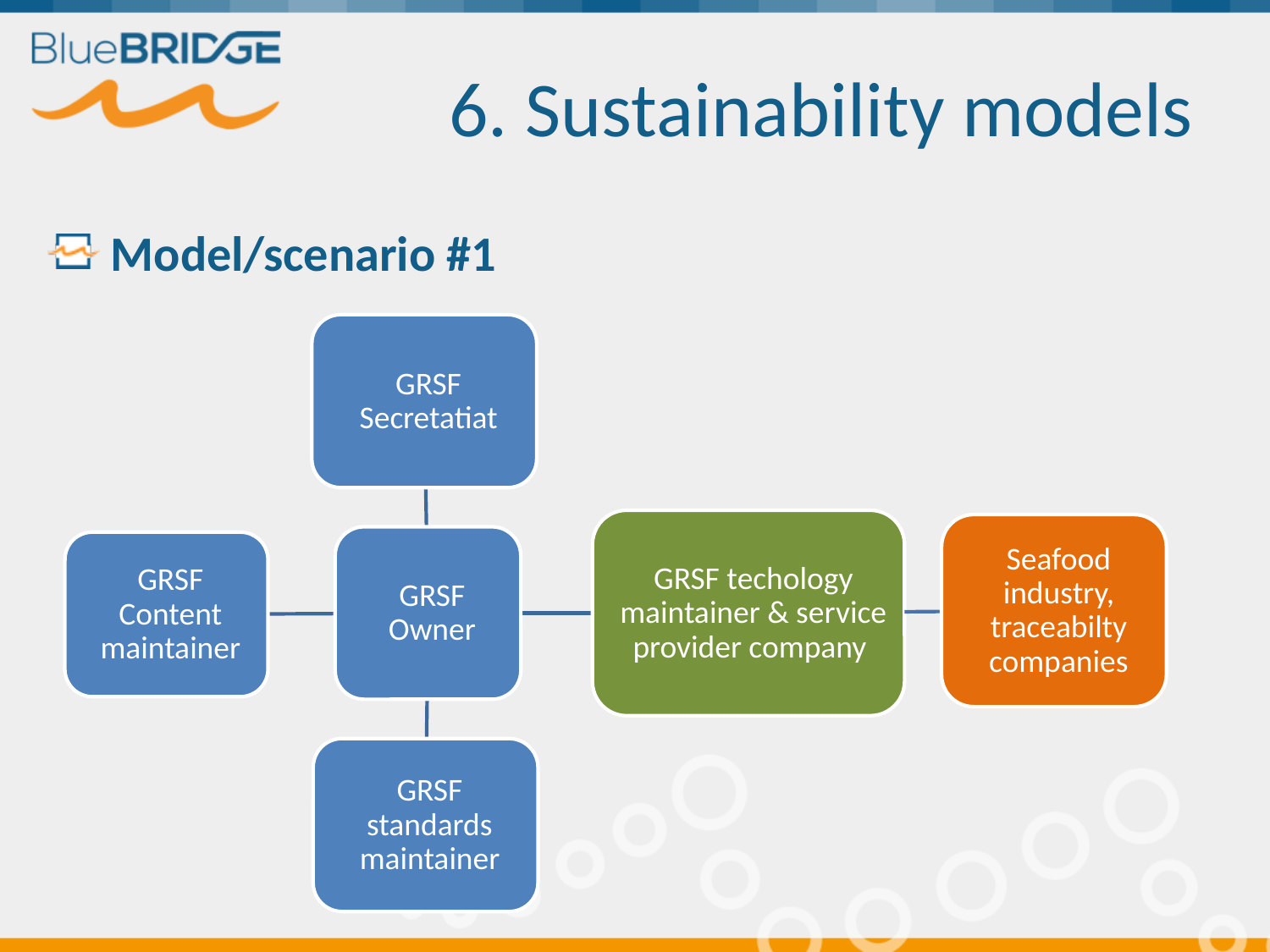

# 6. Sustainability models
 Model/scenario #1
GRSF Owner
GRSF Secretatiat
GRSF techology maintainer & service provider company
Seafood industry, traceabilty companies
GRSF standards maintainer
GRSF Content maintainer